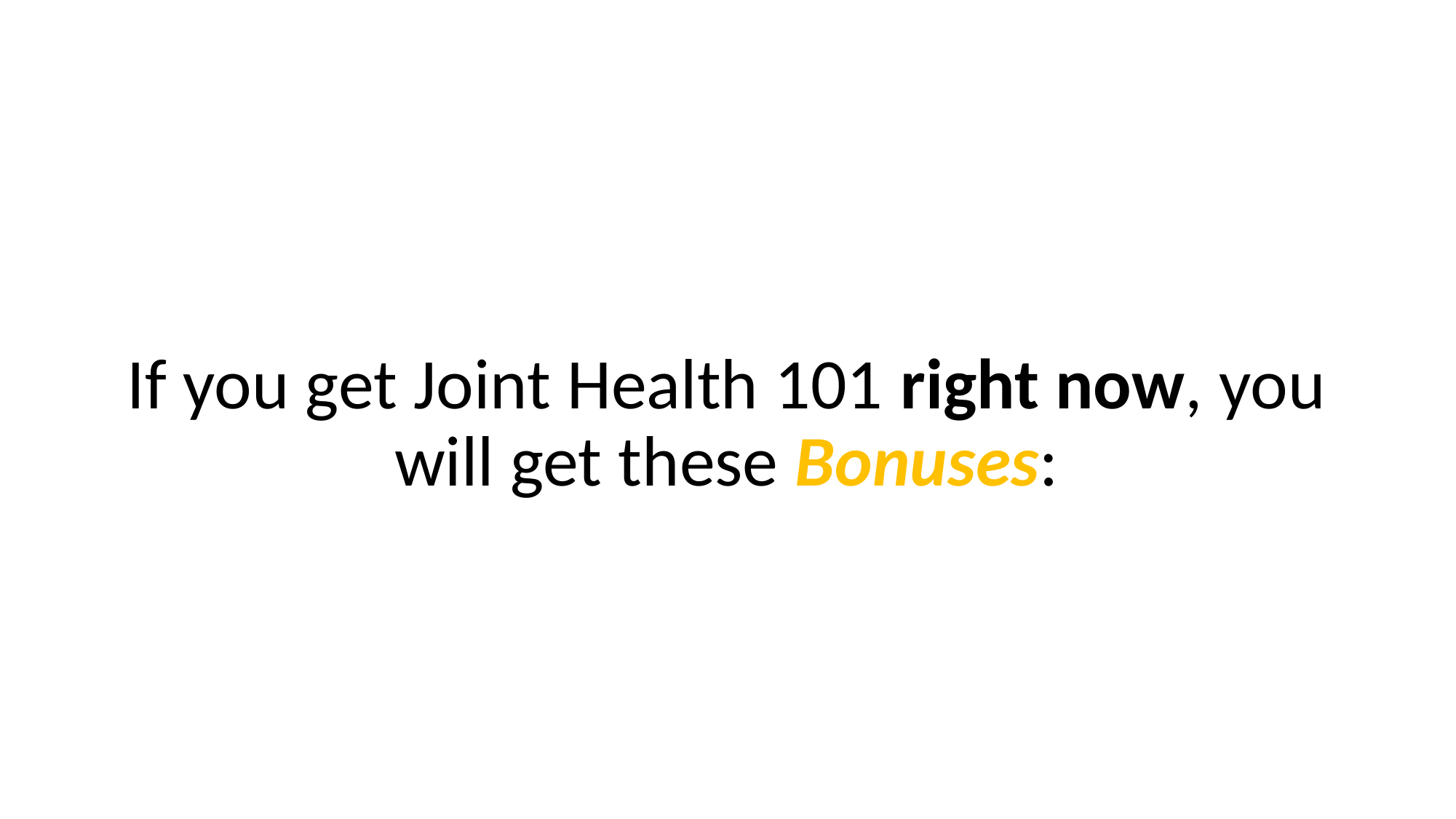

If you get Joint Health 101 right now, you will get these Bonuses: